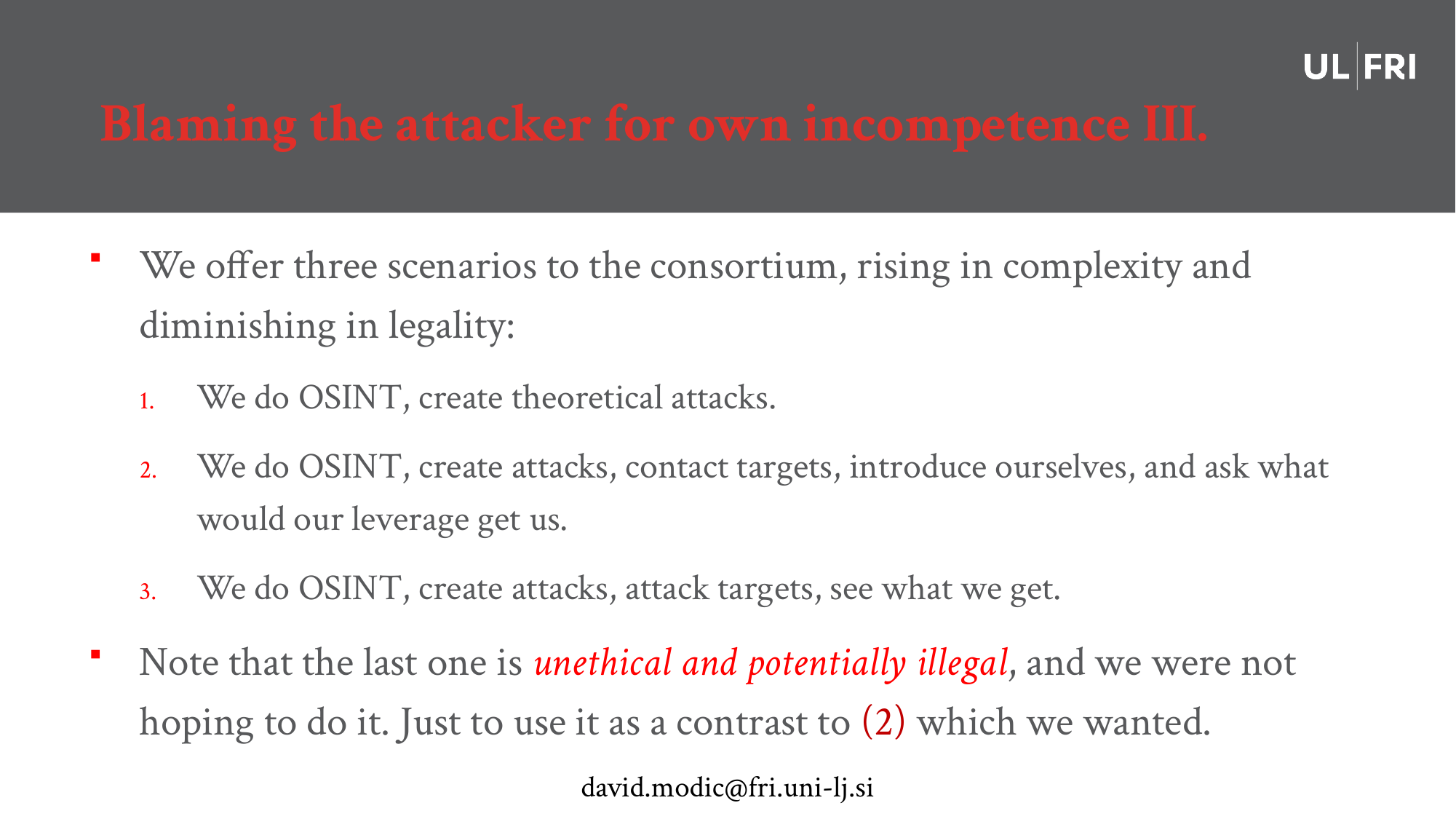

# Blaming the attacker for own incompetence III.
We offer three scenarios to the consortium, rising in complexity and diminishing in legality:
We do OSINT, create theoretical attacks.
We do OSINT, create attacks, contact targets, introduce ourselves, and ask what would our leverage get us.
We do OSINT, create attacks, attack targets, see what we get.
Note that the last one is unethical and potentially illegal, and we were not hoping to do it. Just to use it as a contrast to (2) which we wanted.

7
david.modic@fri.uni-lj.si